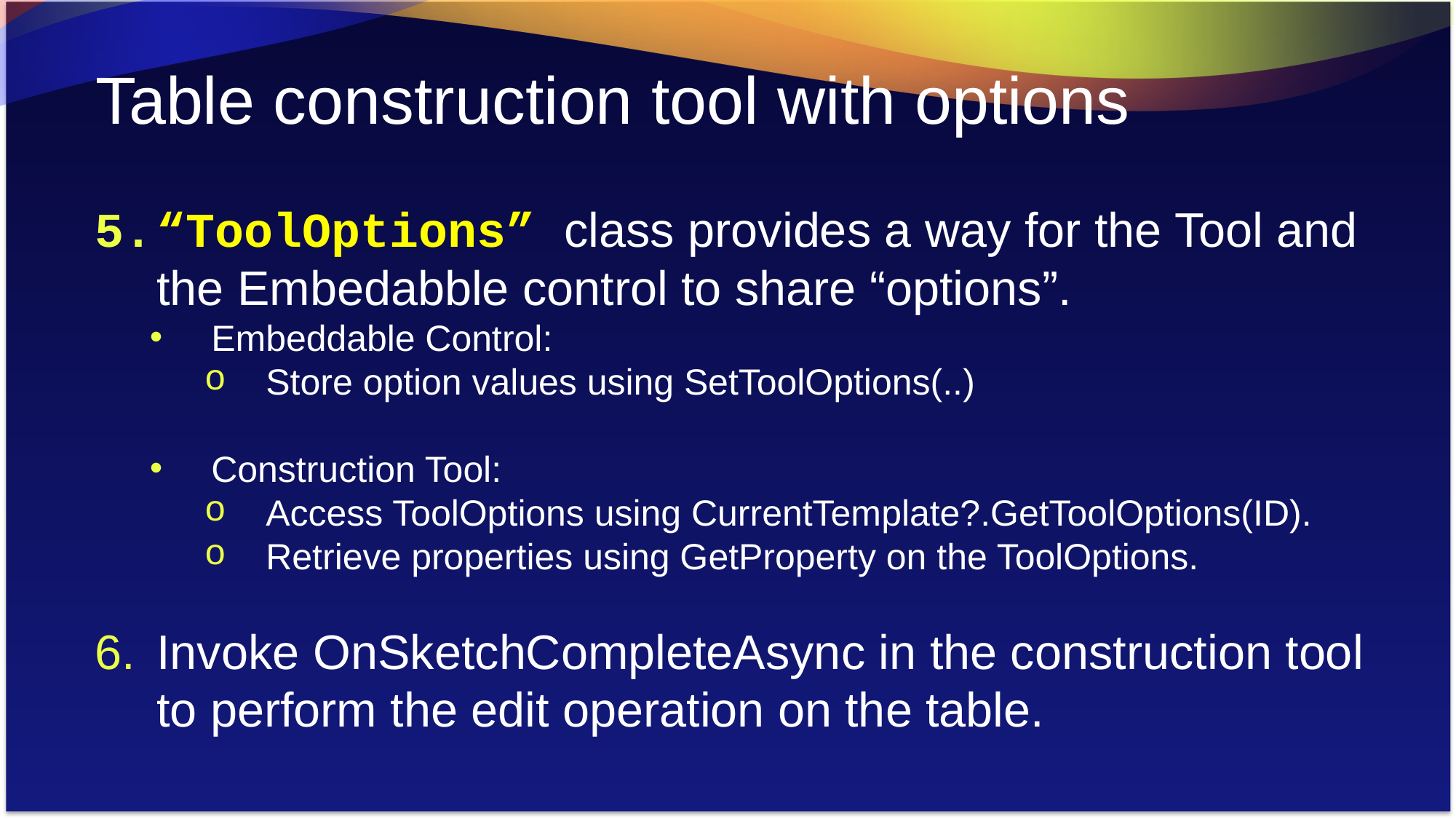

# Table construction tool with options

“ToolOptions” class provides a way for the Tool and the Embedabble control to share “options”.
Embeddable Control:
Store option values using SetToolOptions(..)

Construction Tool:
Access ToolOptions using CurrentTemplate?.GetToolOptions(ID).
Retrieve properties using GetProperty on the ToolOptions.

Invoke OnSketchCompleteAsync in the construction tool to perform the edit operation on the table.